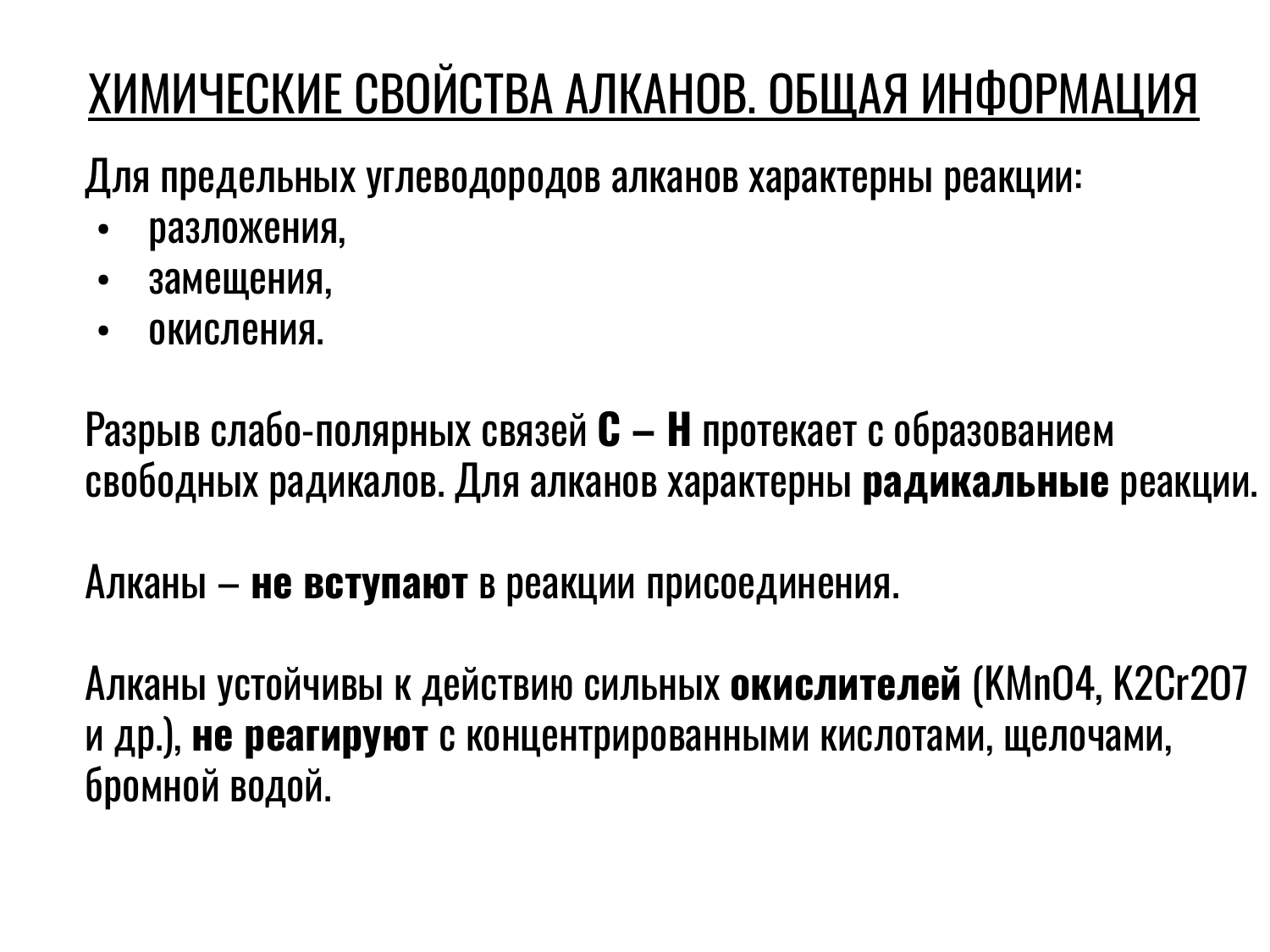

# ХИМИЧЕСКИЕ СВОЙСТВА АЛКАНОВ. ОБЩАЯ ИНФОРМАЦИЯ

Для предельных углеводородов алканов характерны реакции:
разложения,
замещения,
окисления.

Разрыв слабо-полярных связей С – Н протекает с образованием свободных радикалов. Для алканов характерны радикальные реакции.

Алканы – не вступают в реакции присоединения.

Алканы устойчивы к действию сильных окислителей (KMnO4, K2Cr2O7 и др.), не реагируют с концентрированными кислотами, щелочами, бромной водой.